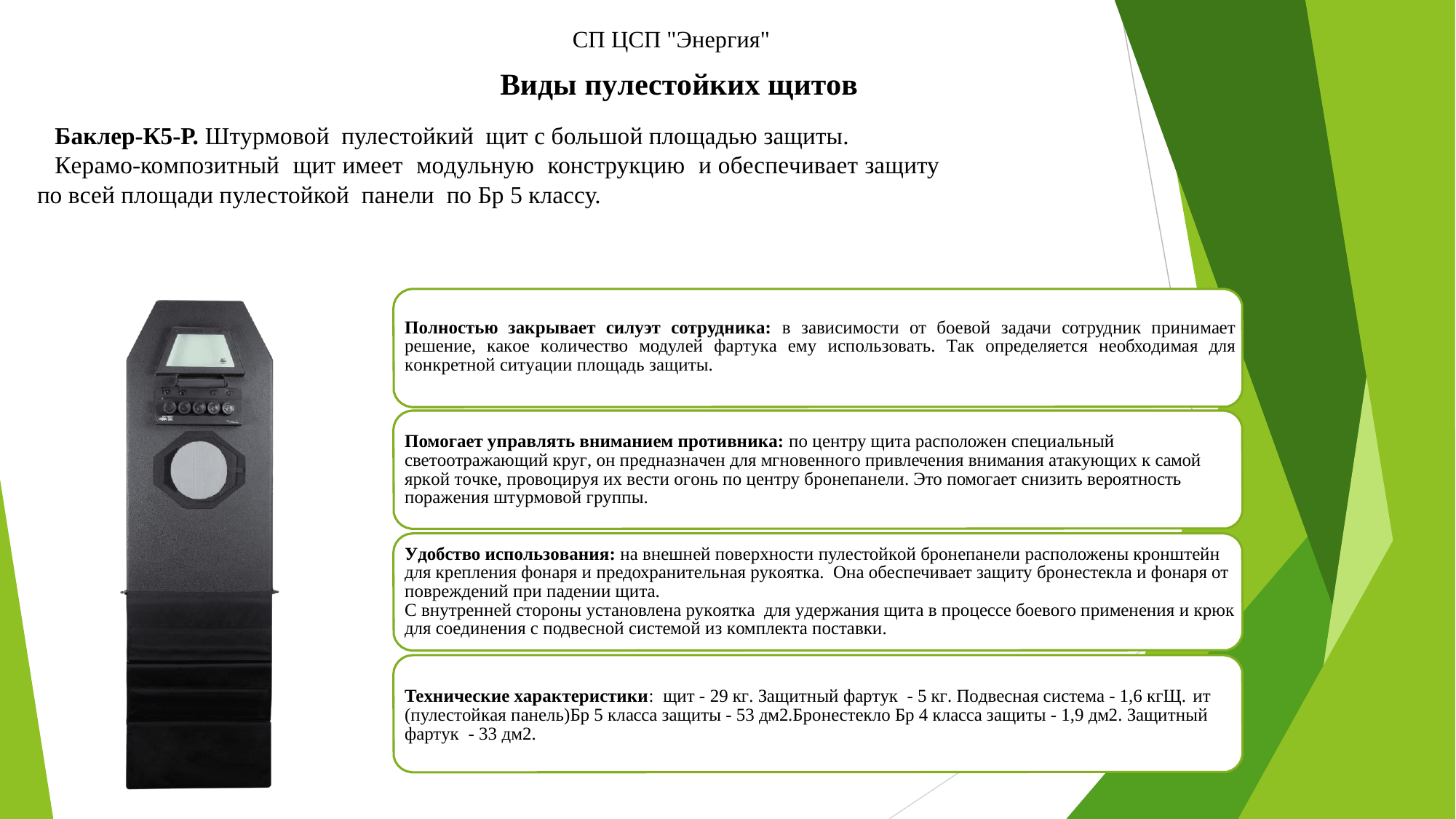

СП ЦСП "Энергия"
Виды пулестойких щитов
Баклер-К5-Р. Штурмовой  пулестойкий  щит с большой площадью защиты.
Керамо-композитный  щит имеет  модульную  конструкцию  и обеспечивает защиту  по всей площади пулестойкой  панели  по Бр 5 классу.

Полностью закрывает силуэт сотрудника: в зависимости от боевой задачи сотрудник принимает решение, какое количество модулей фартука ему использовать. Так определяется необходимая для конкретной ситуации площадь защиты.

Помогает управлять вниманием противника: по центру щита расположен специальный светоотражающий круг, он предназначен для мгновенного привлечения внимания атакующих к самой яркой точке, провоцируя их вести огонь по центру бронепанели. Это помогает снизить вероятность поражения штурмовой группы.

Удобство использования: на внешней поверхности пулестойкой бронепанели расположены кронштейн для крепления фонаря и предохранительная рукоятка.  Она обеспечивает защиту бронестекла и фонаря от повреждений при падении щита.
С внутренней стороны установлена рукоятка  для удержания щита в процессе боевого применения и крюк для соединения с подвесной системой из комплекта поставки.

Технические характеристики:  щит - 29 кг. Защитный фартук  - 5 кг. Подвесная система - 1,6 кгЩ. ит (пулестойкая панель)Бр 5 класса защиты - 53 дм2.Бронестекло Бр 4 класса защиты - 1,9 дм2. Защитный фартук  - 33 дм2.